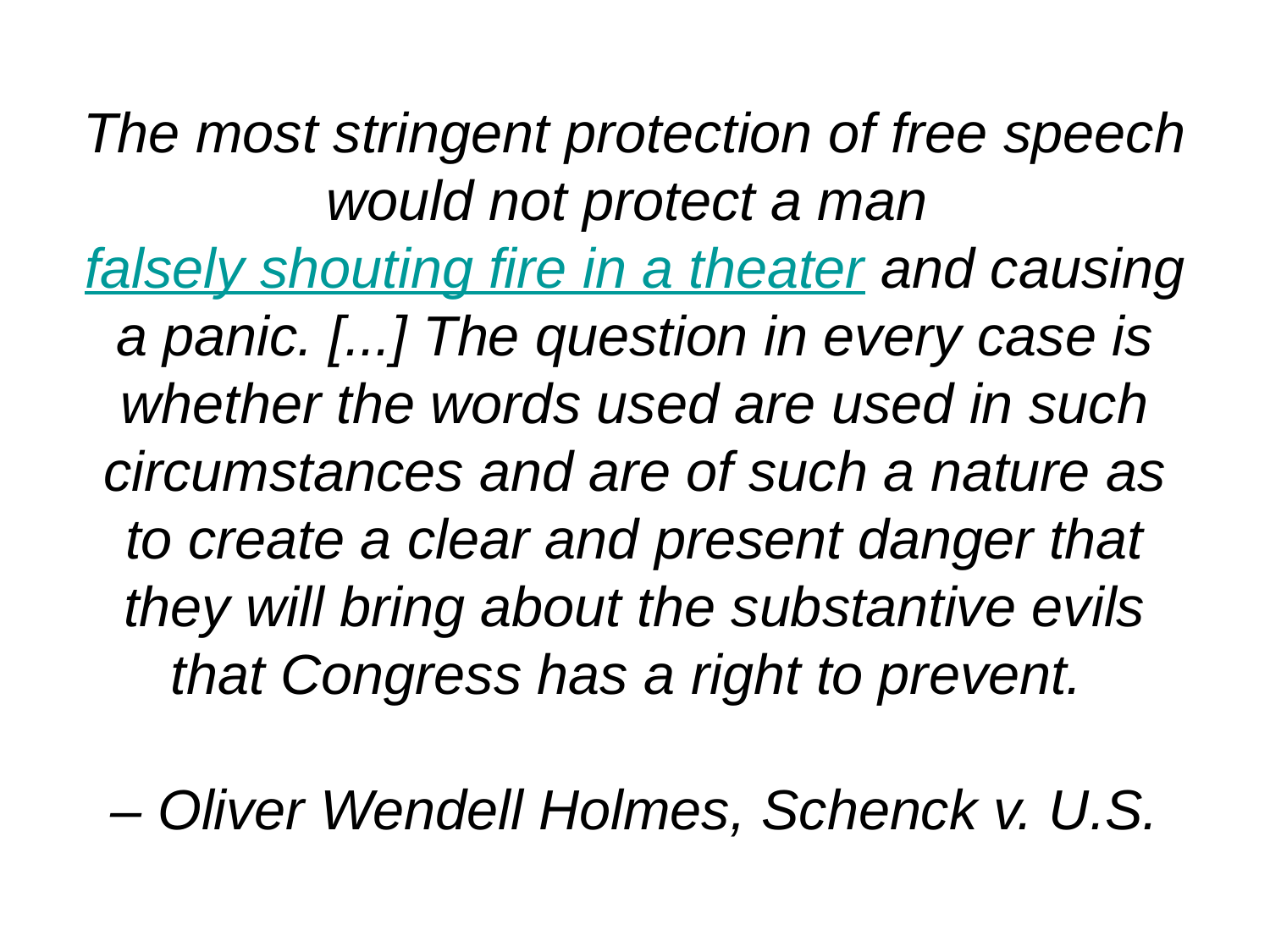

# The most stringent protection of free speech would not protect a man falsely shouting fire in a theater and causing a panic. [...] The question in every case is whether the words used are used in such circumstances and are of such a nature as to create a clear and present danger that they will bring about the substantive evils that Congress has a right to prevent. – Oliver Wendell Holmes, Schenck v. U.S.